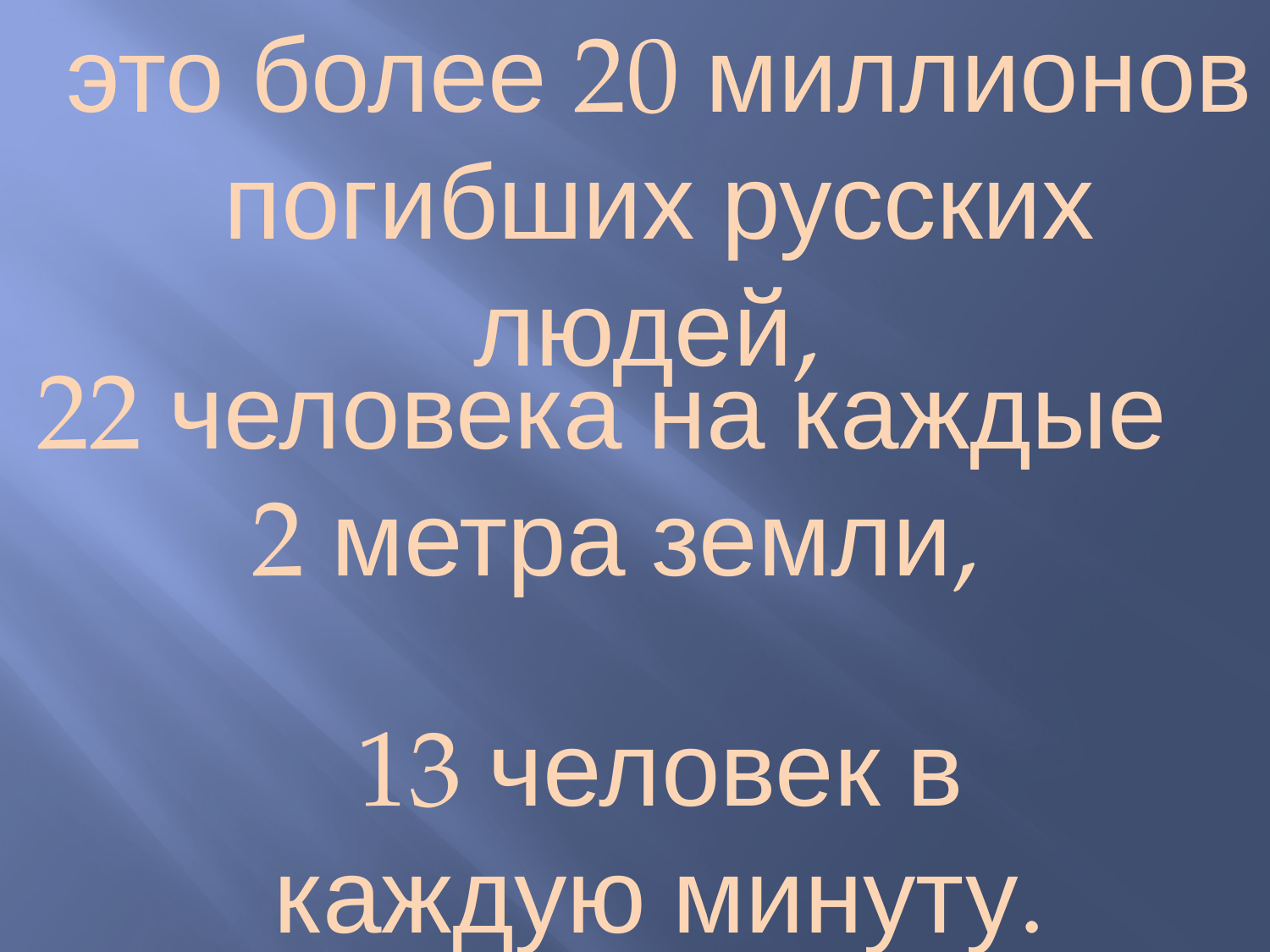

это более 20 миллионов погибших русских людей,

22 человека на каждые
2 метра земли,
13 человек в каждую минуту.